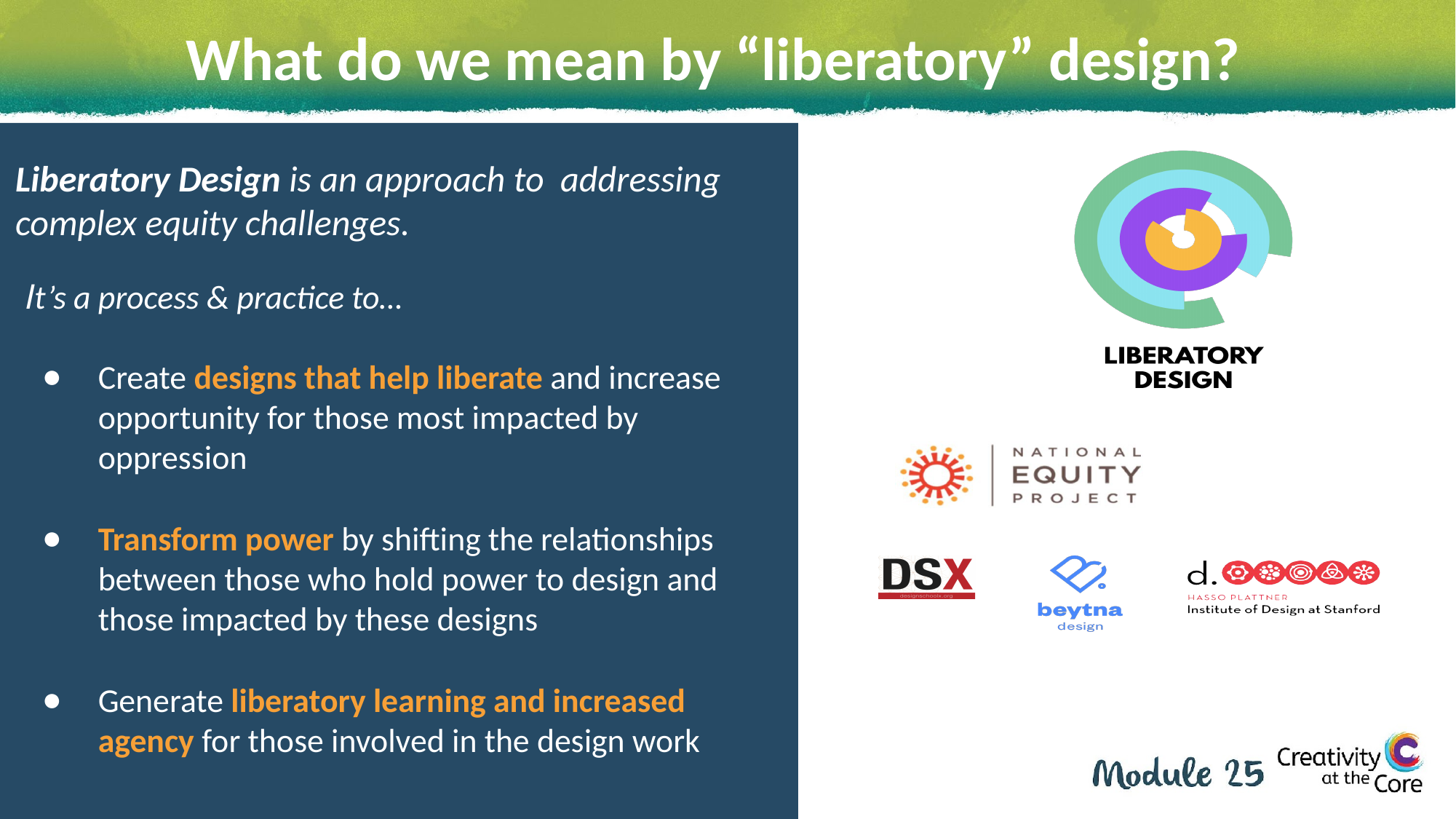

# What do we mean by “liberatory” design?

Liberatory Design is an approach to  addressing complex equity challenges.
It’s a process & practice to…

Create designs that help liberate and increase opportunity for those most impacted by oppression

Transform power by shifting the relationships between those who hold power to design and those impacted by these designs

Generate liberatory learning and increased agency for those involved in the design work